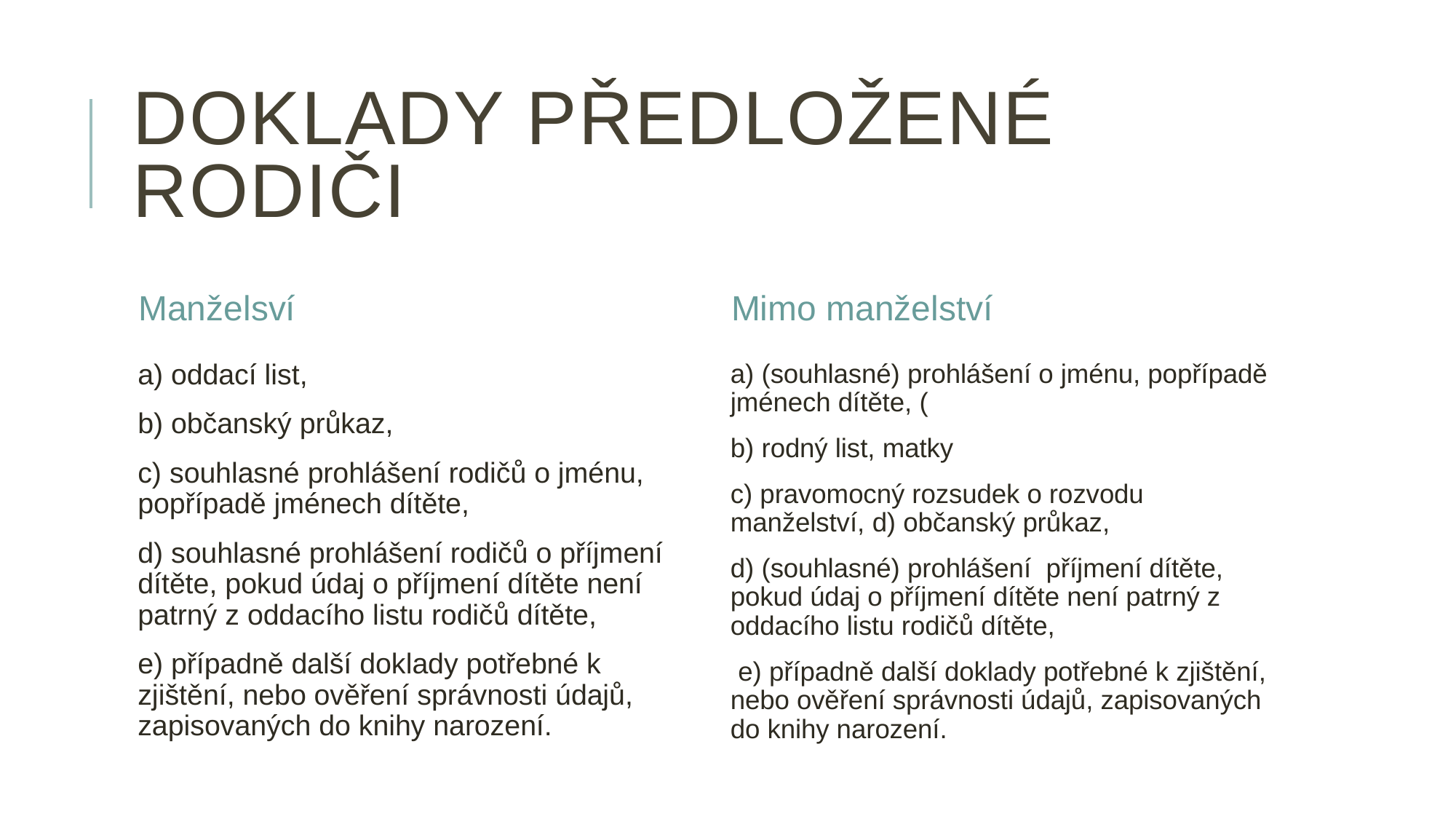

# Doklady předložené rodičI
Manželsví
Mimo manželství
a) oddací list,
b) občanský průkaz,
c) souhlasné prohlášení rodičů o jménu, popřípadě jménech dítěte,
d) souhlasné prohlášení rodičů o příjmení dítěte, pokud údaj o příjmení dítěte není patrný z oddacího listu rodičů dítěte,
e) případně další doklady potřebné k zjištění, nebo ověření správnosti údajů, zapisovaných do knihy narození.
a) (souhlasné) prohlášení o jménu, popřípadě jménech dítěte, (
b) rodný list, matky
c) pravomocný rozsudek o rozvodu manželství, d) občanský průkaz,
d) (souhlasné) prohlášení  příjmení dítěte, pokud údaj o příjmení dítěte není patrný z oddacího listu rodičů dítěte,
 e) případně další doklady potřebné k zjištění, nebo ověření správnosti údajů, zapisovaných do knihy narození.